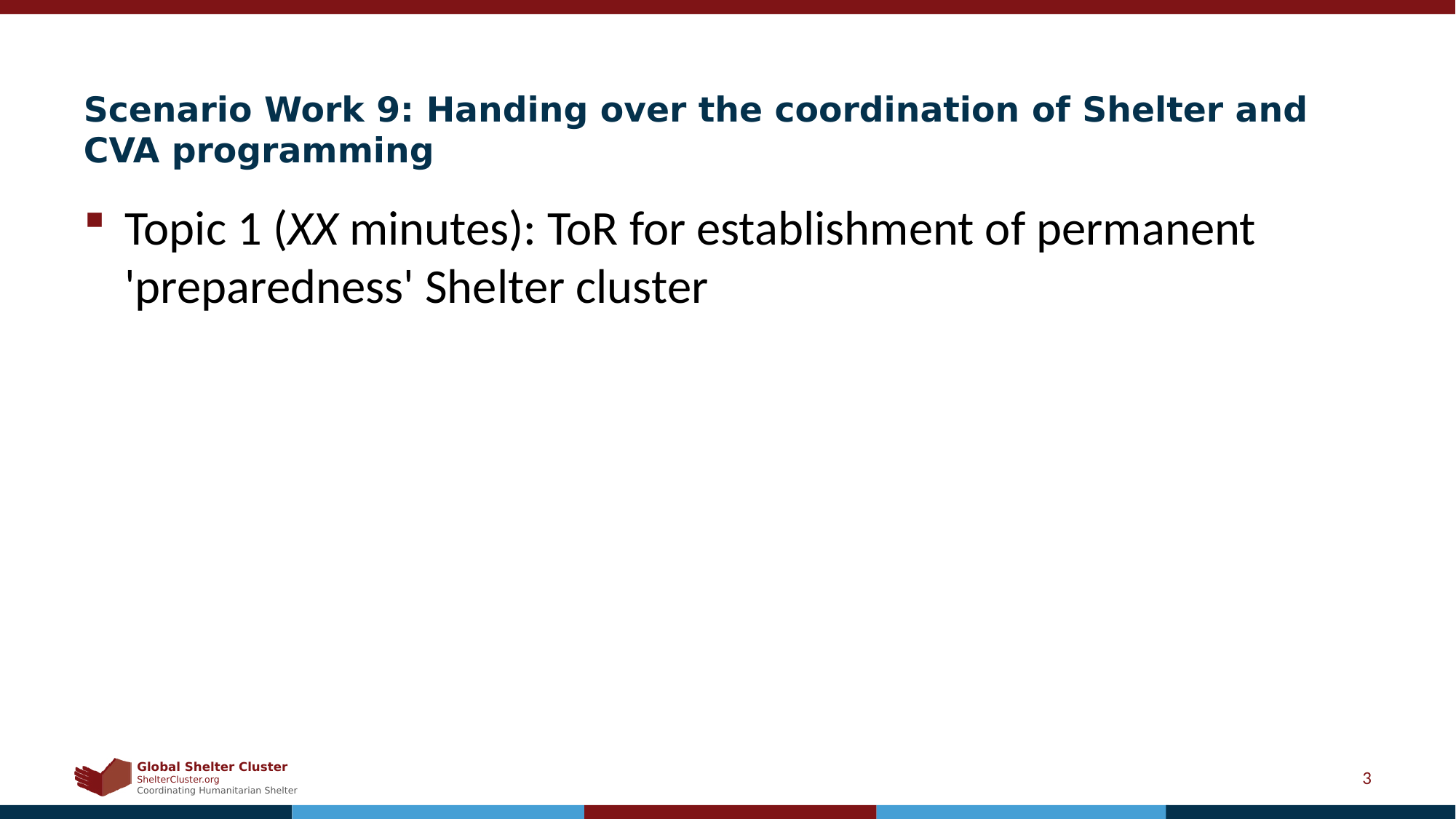

# Scenario Work 9: Handing over the coordination of Shelter and CVA programming
Topic 1 (XX minutes): ToR for establishment of permanent 'preparedness' Shelter cluster
3